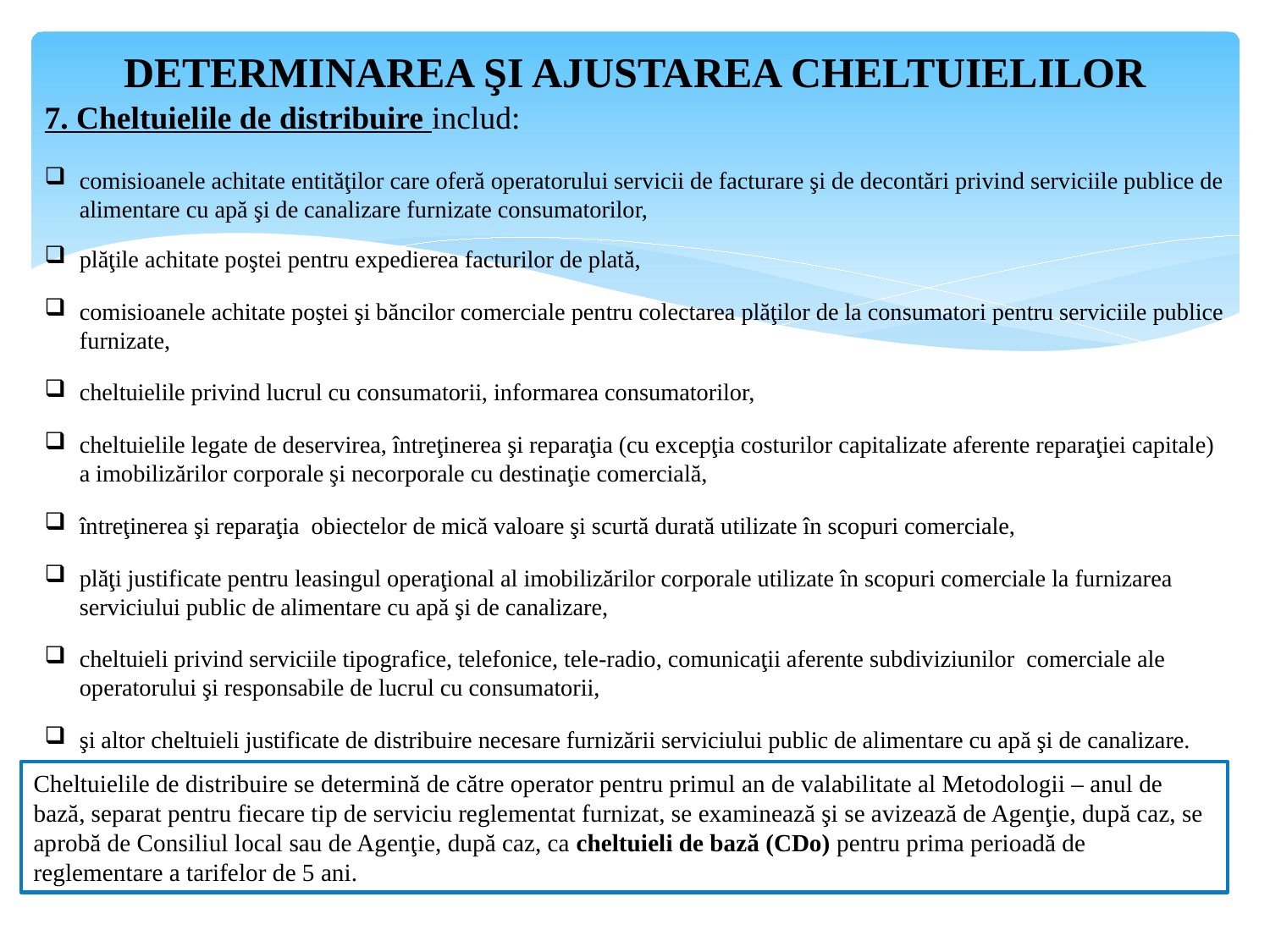

DETERMINAREA ŞI AJUSTAREA CHELTUIELILOR
# 7. Cheltuielile de distribuire includ:
comisioanele achitate entităţilor care oferă operatorului servicii de facturare şi de decontări privind serviciile publice de alimentare cu apă şi de canalizare furnizate consumatorilor,

plăţile achitate poştei pentru expedierea facturilor de plată,

comisioanele achitate poştei şi băncilor comerciale pentru colectarea plăţilor de la consumatori pentru serviciile publice furnizate,

cheltuielile privind lucrul cu consumatorii, informarea consumatorilor,

cheltuielile legate de deservirea, întreţinerea şi reparaţia (cu excepţia costurilor capitalizate aferente reparaţiei capitale) a imobilizărilor corporale şi necorporale cu destinaţie comercială,

întreţinerea şi reparaţia  obiectelor de mică valoare şi scurtă durată utilizate în scopuri comerciale,

plăţi justificate pentru leasingul operaţional al imobilizărilor corporale utilizate în scopuri comerciale la furnizarea serviciului public de alimentare cu apă şi de canalizare,

cheltuieli privind serviciile tipografice, telefonice, tele-radio, comunicaţii aferente subdiviziunilor  comerciale ale operatorului şi responsabile de lucrul cu consumatorii,

şi altor cheltuieli justificate de distribuire necesare furnizării serviciului public de alimentare cu apă şi de canalizare.
Cheltuielile de distribuire se determină de către operator pentru primul an de valabilitate al Metodologii – anul de bază, separat pentru fiecare tip de serviciu reglementat furnizat, se examinează şi se avizează de Agenţie, după caz, se aprobă de Consiliul local sau de Agenţie, după caz, ca cheltuieli de bază (CDo) pentru prima perioadă de reglementare a tarifelor de 5 ani.